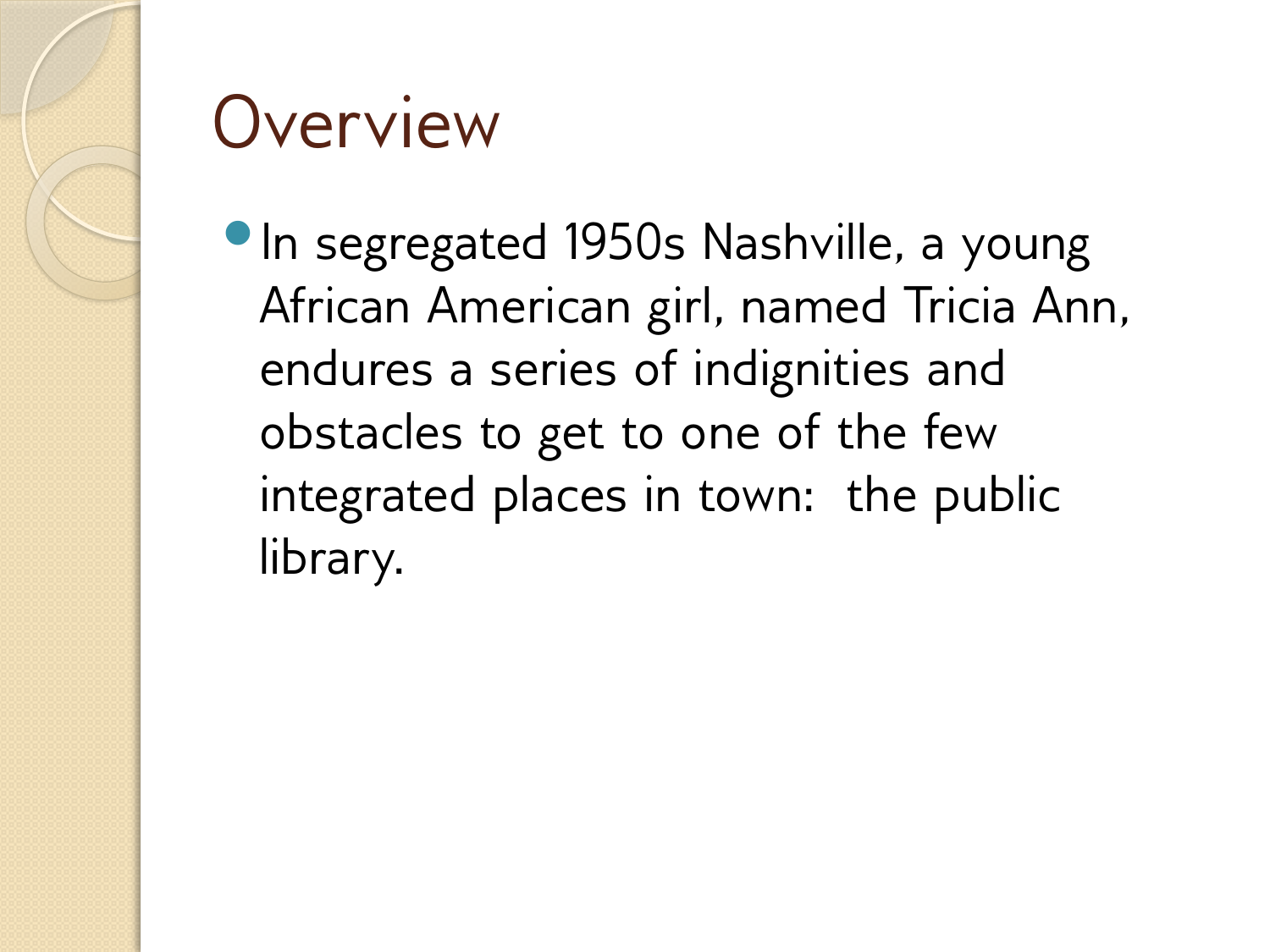

# Overview
In segregated 1950s Nashville, a young African American girl, named Tricia Ann, endures a series of indignities and obstacles to get to one of the few integrated places in town:  the public library.